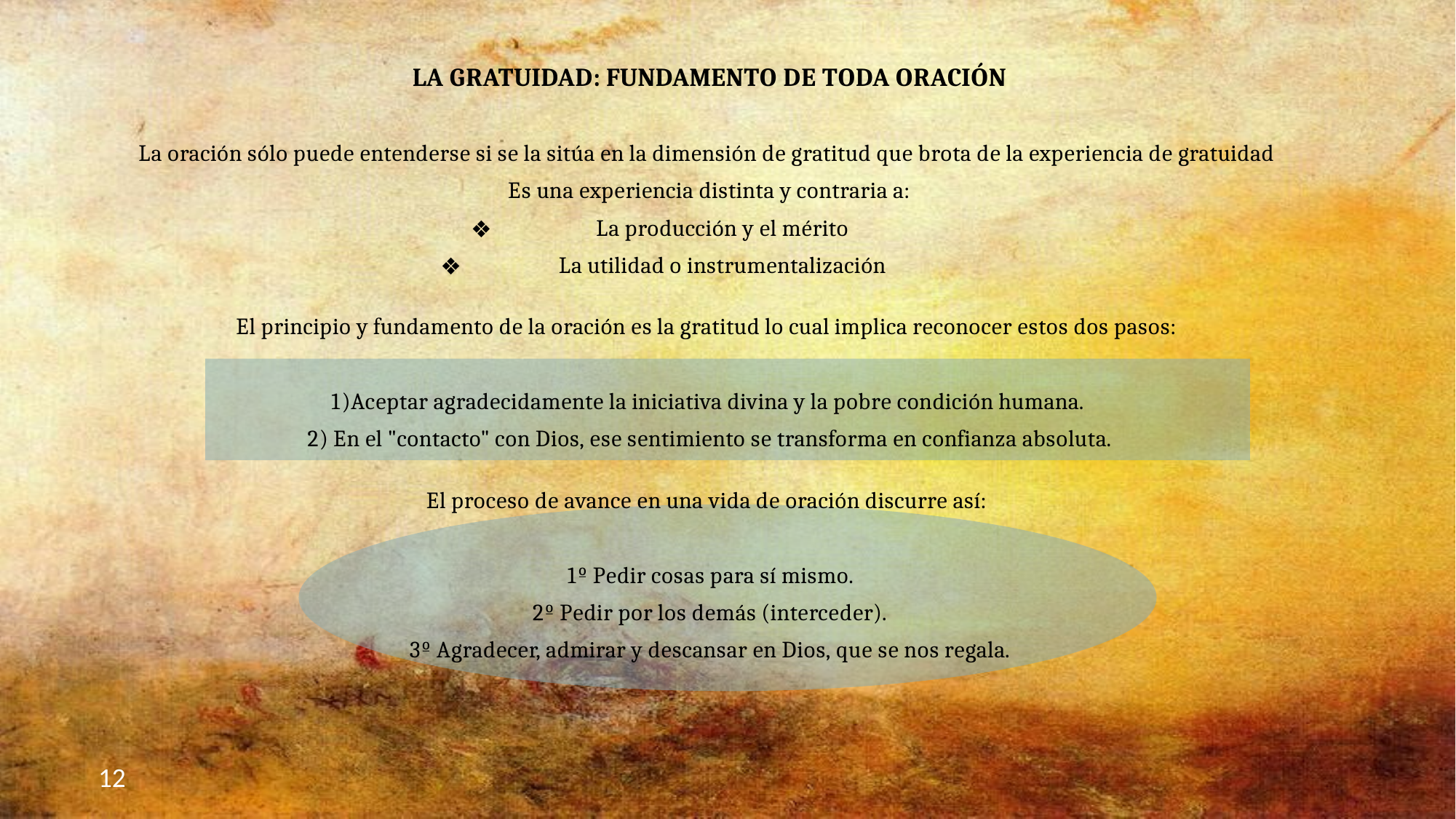

LA GRATUIDAD: FUNDAMENTO DE TODA ORACIÓN

La oración sólo puede entenderse si se la sitúa en la dimensión de gratitud que brota de la experiencia de gratuidad
Es una experiencia distinta y contraria a:
La producción y el mérito
La utilidad o instrumentalización

El principio y fundamento de la oración es la gratitud lo cual implica reconocer estos dos pasos:

1)Aceptar agradecidamente la iniciativa divina y la pobre condición humana.
2) En el "contacto" con Dios, ese sentimiento se transforma en confianza absoluta.

El proceso de avance en una vida de oración discurre así:

1º Pedir cosas para sí mismo.
2º Pedir por los demás (interceder).
3º Agradecer, admirar y descansar en Dios, que se nos regala.

12